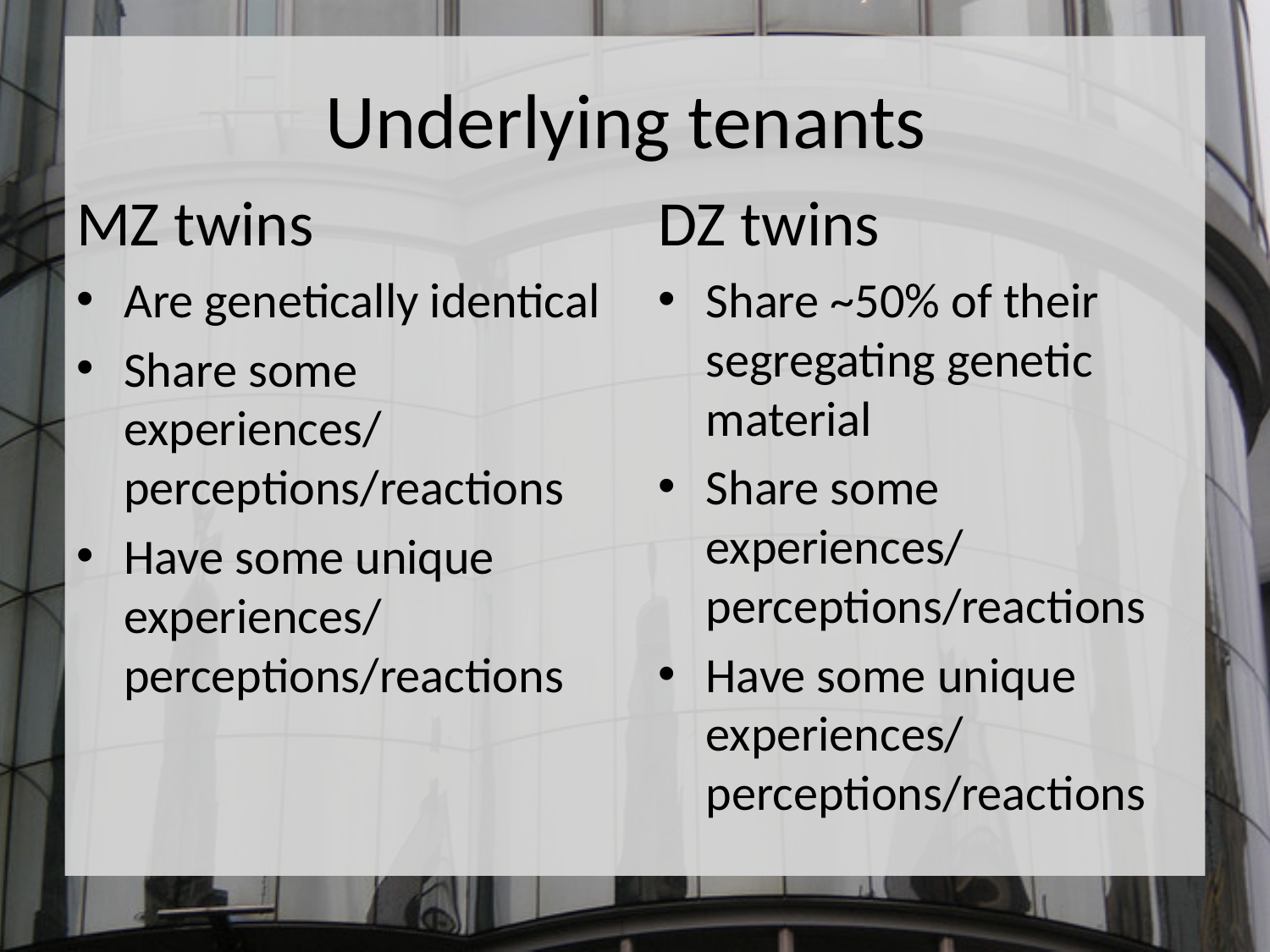

# Underlying tenants
MZ twins
Are genetically identical
Share some experiences/ perceptions/reactions
Have some unique experiences/ perceptions/reactions

DZ twins
Share ~50% of their segregating genetic material
Share some experiences/ perceptions/reactions
Have some unique experiences/ perceptions/reactions